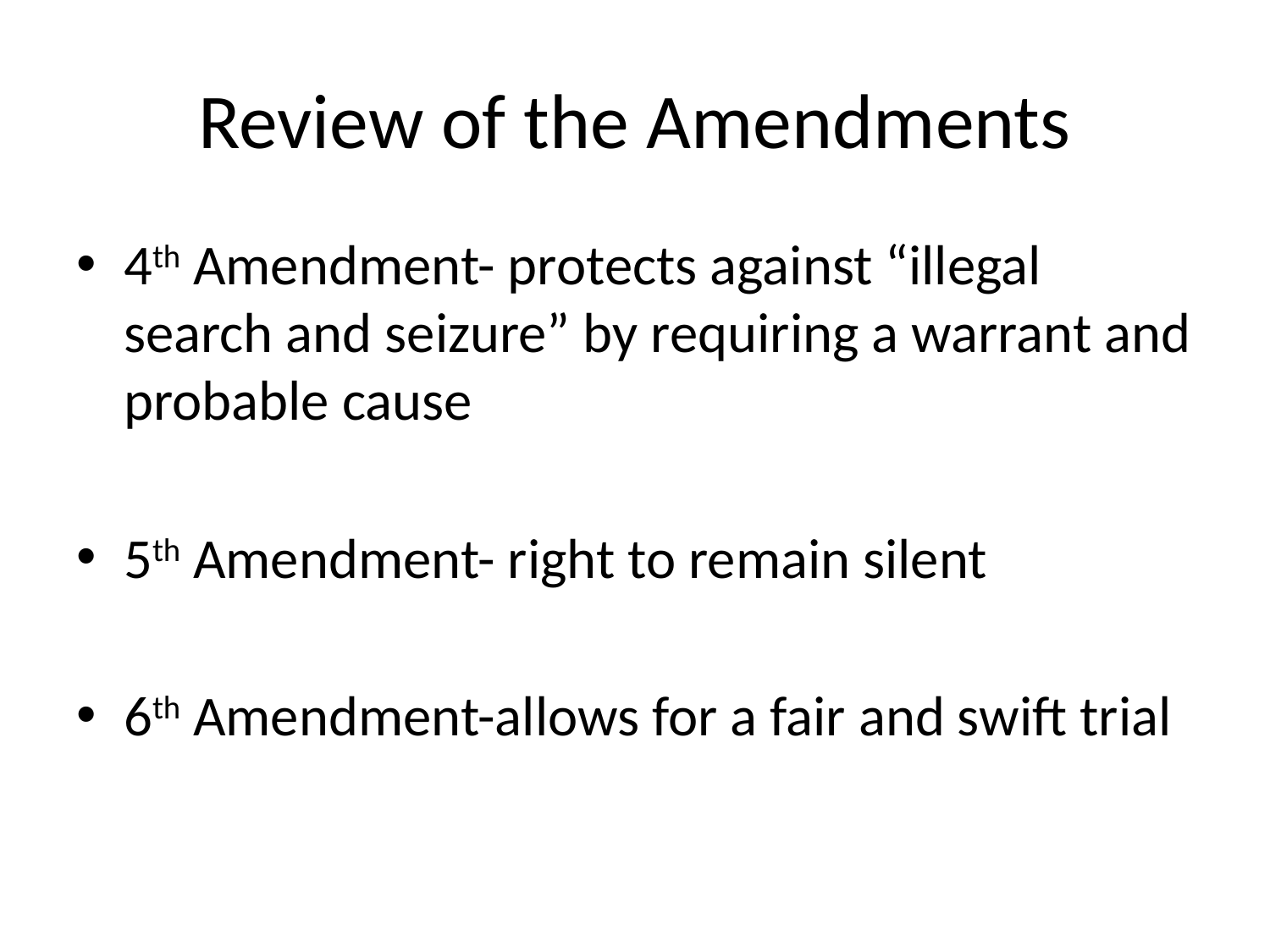

# Review of the Amendments
4th Amendment- protects against “illegal search and seizure” by requiring a warrant and probable cause

5th Amendment- right to remain silent

6th Amendment-allows for a fair and swift trial